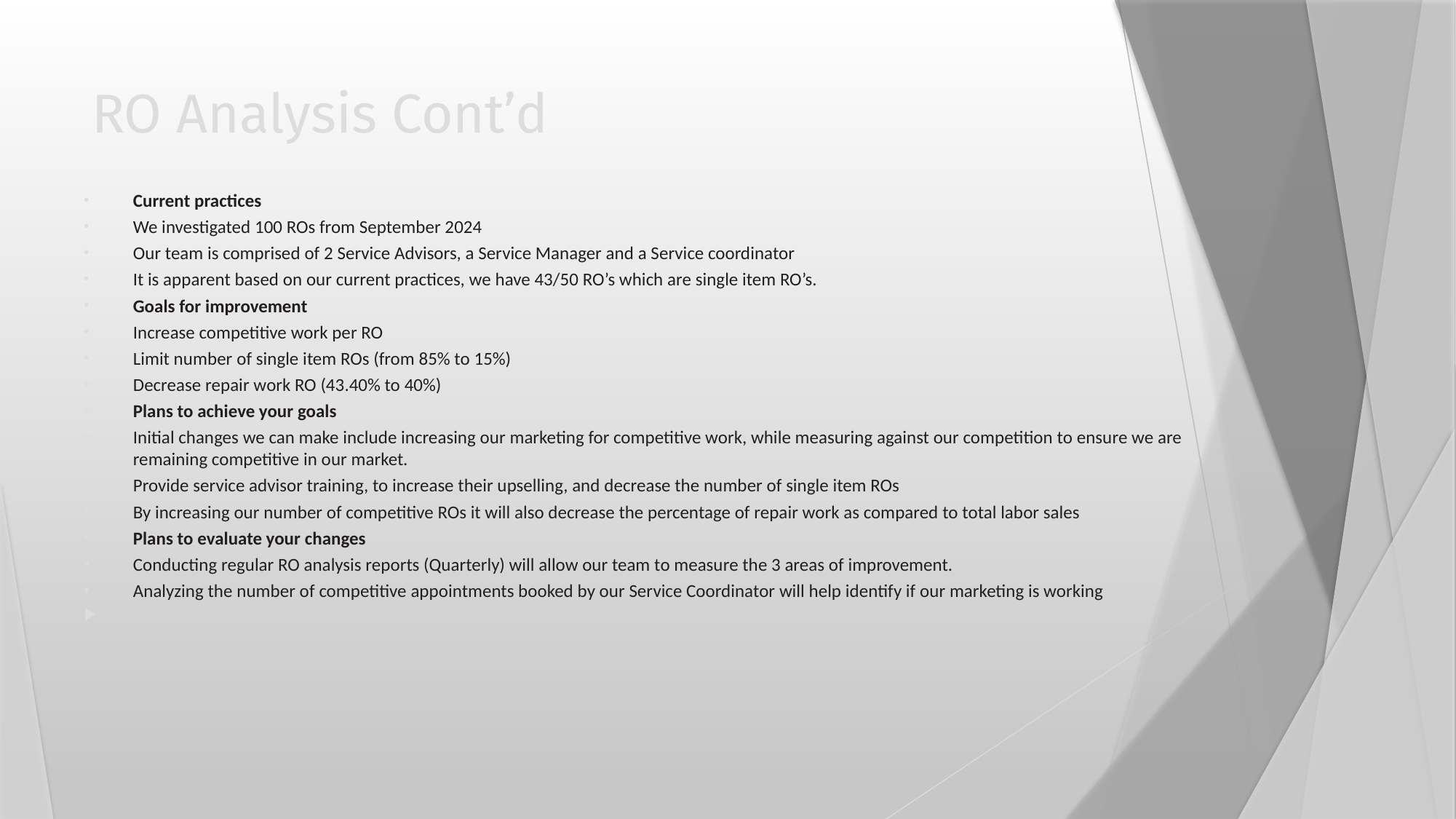

# RO Analysis Cont’d
Current practices ​
We investigated 100 ROs from September 2024
Our team is comprised of 2 Service Advisors, a Service Manager and a Service coordinator​
It is apparent based on our current practices, we have 43/50 RO’s which are single item RO’s.​
Goals for improvement ​
Increase competitive work per RO
Limit number of single item ROs (from 85% to 15%)​
Decrease repair work RO (43.40% to 40%)​
Plans to achieve your goals ​
Initial changes we can make include increasing our marketing for competitive work, while measuring against our competition to ensure we are remaining competitive in our market. ​
Provide service advisor training, to increase their upselling, and decrease the number of single item ROs​
By increasing our number of competitive ROs it will also decrease the percentage of repair work as compared to total labor sales​
Plans to evaluate your changes ​
Conducting regular RO analysis reports (Quarterly) will allow our team to measure the 3 areas of improvement.​
Analyzing the number of competitive appointments booked by our Service Coordinator will help identify if our marketing is working​
​